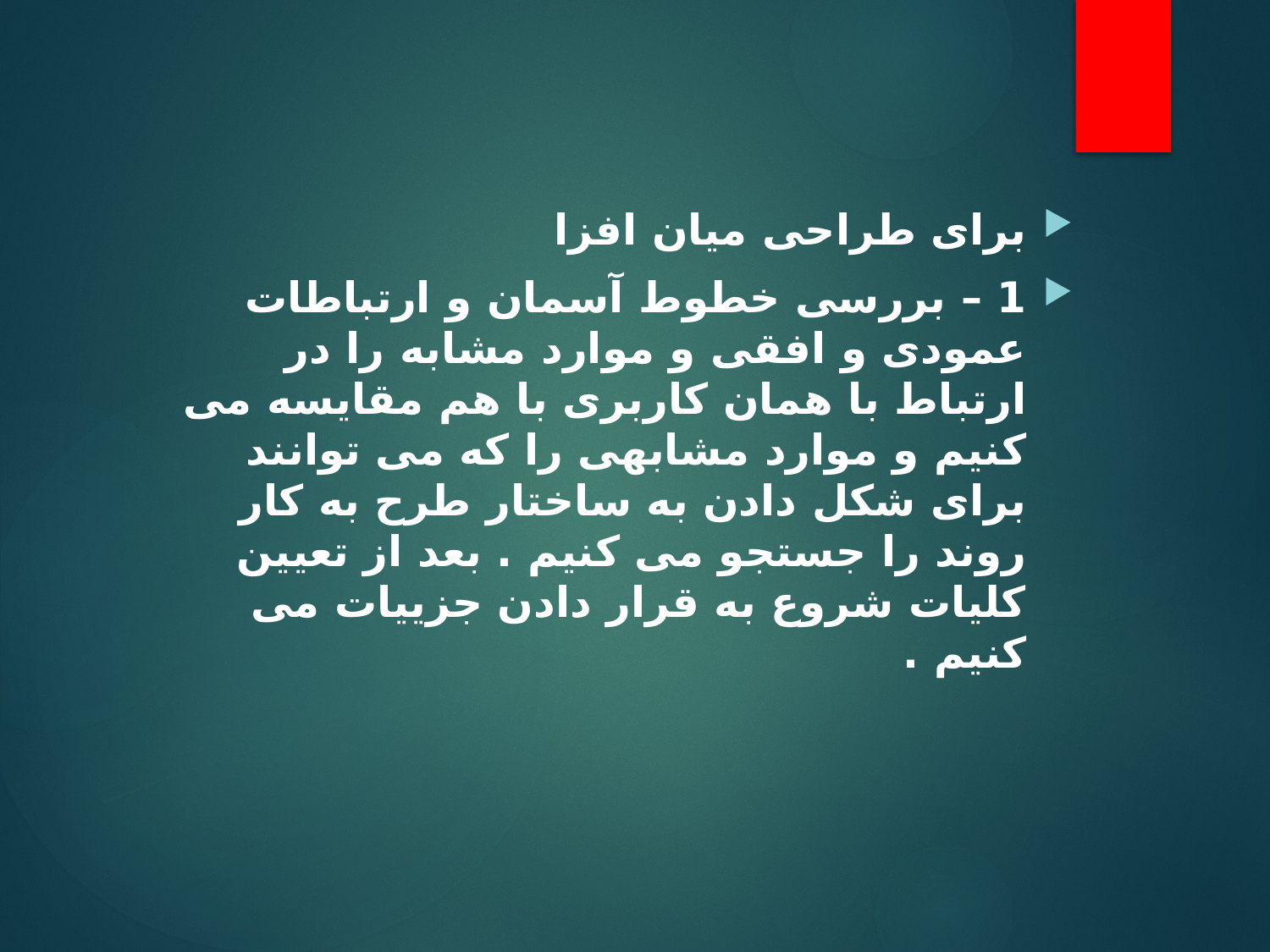

برای طراحی میان افزا
1 – بررسی خطوط آسمان و ارتباطات عمودی و افقی و موارد مشابه را در ارتباط با همان کاربری با هم مقایسه می کنیم و موارد مشابهی را که می توانند برای شکل دادن به ساختار طرح به کار روند را جستجو می کنیم . بعد از تعیین کلیات شروع به قرار دادن جزییات می کنیم .